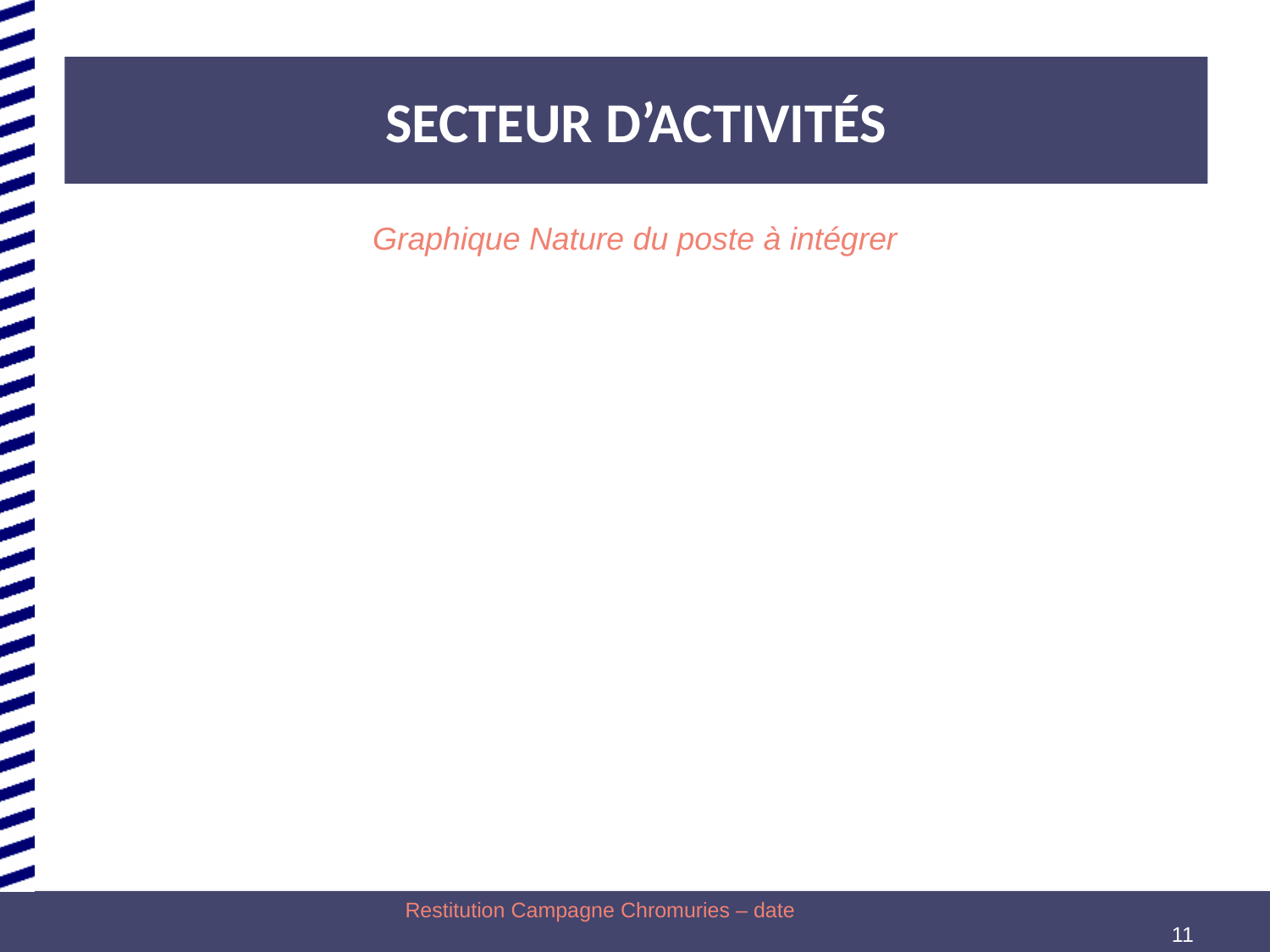

# SECTEUR D’ACTIVITéS
Graphique Nature du poste à intégrer

Restitution Campagne Chromuries – date
11